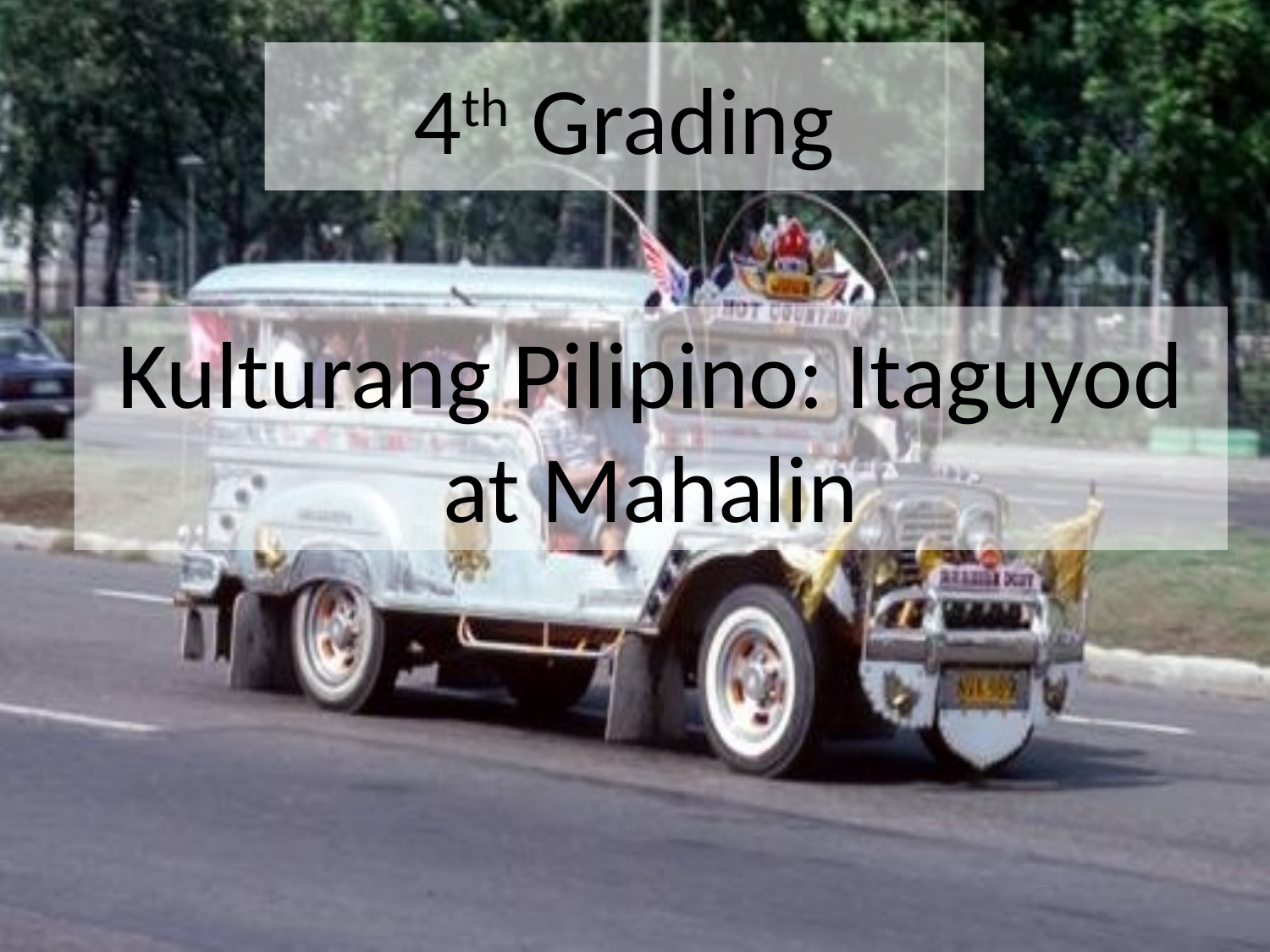

# 4th Grading
Kulturang Pilipino: Itaguyod at Mahalin